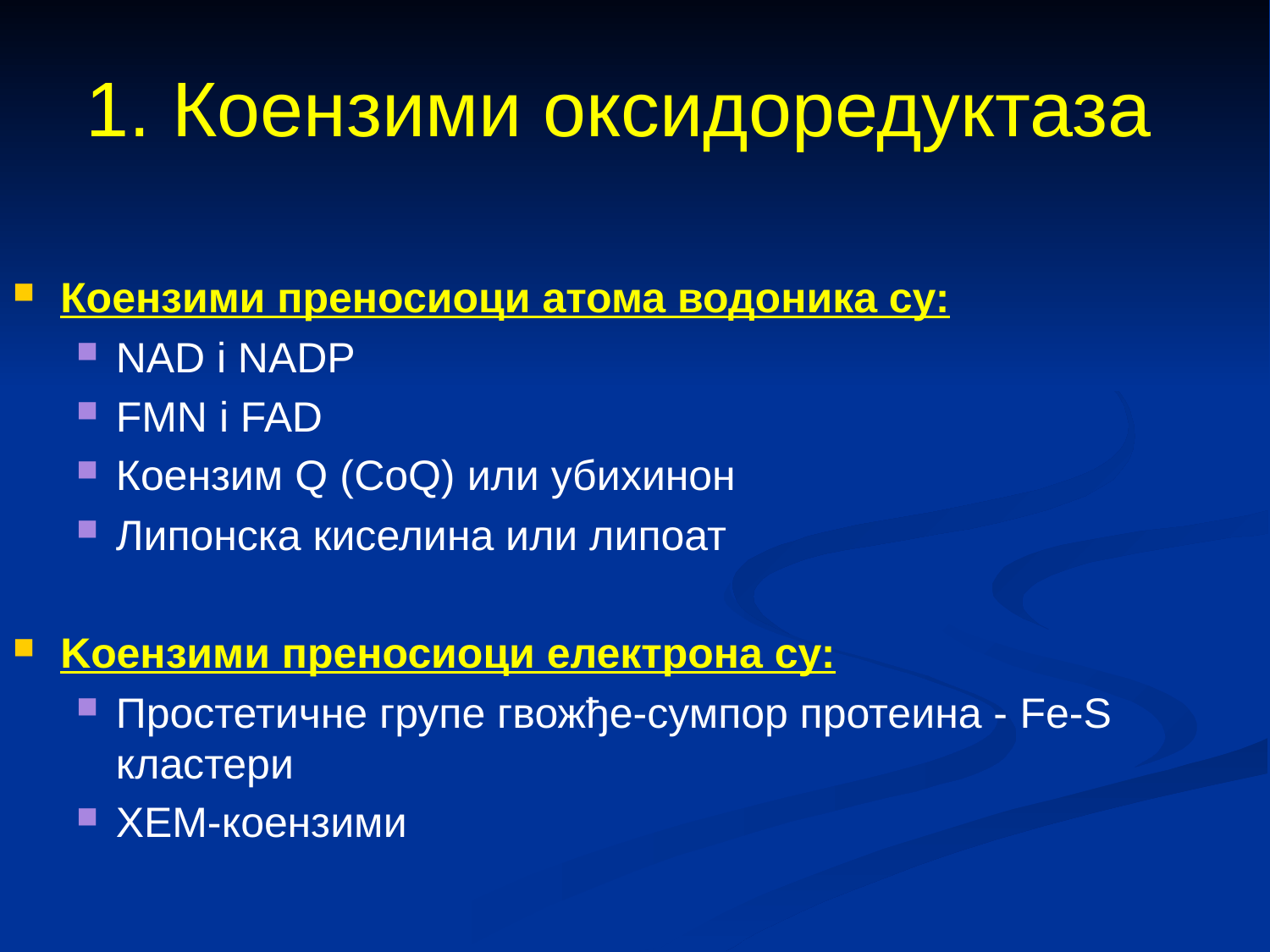

# 1. Коензими оксидоредуктаза
Коензими преносиоци атома водоника су:
NAD i NADP
FMN i FAD
Коензим Q (CоQ) или убихинон
Липонска киселина или липоат

Kоензими преносиоци електрона су:
Простетичне групе гвожђе-сумпор протеина - Fе-S кластери
ХЕМ-коензими